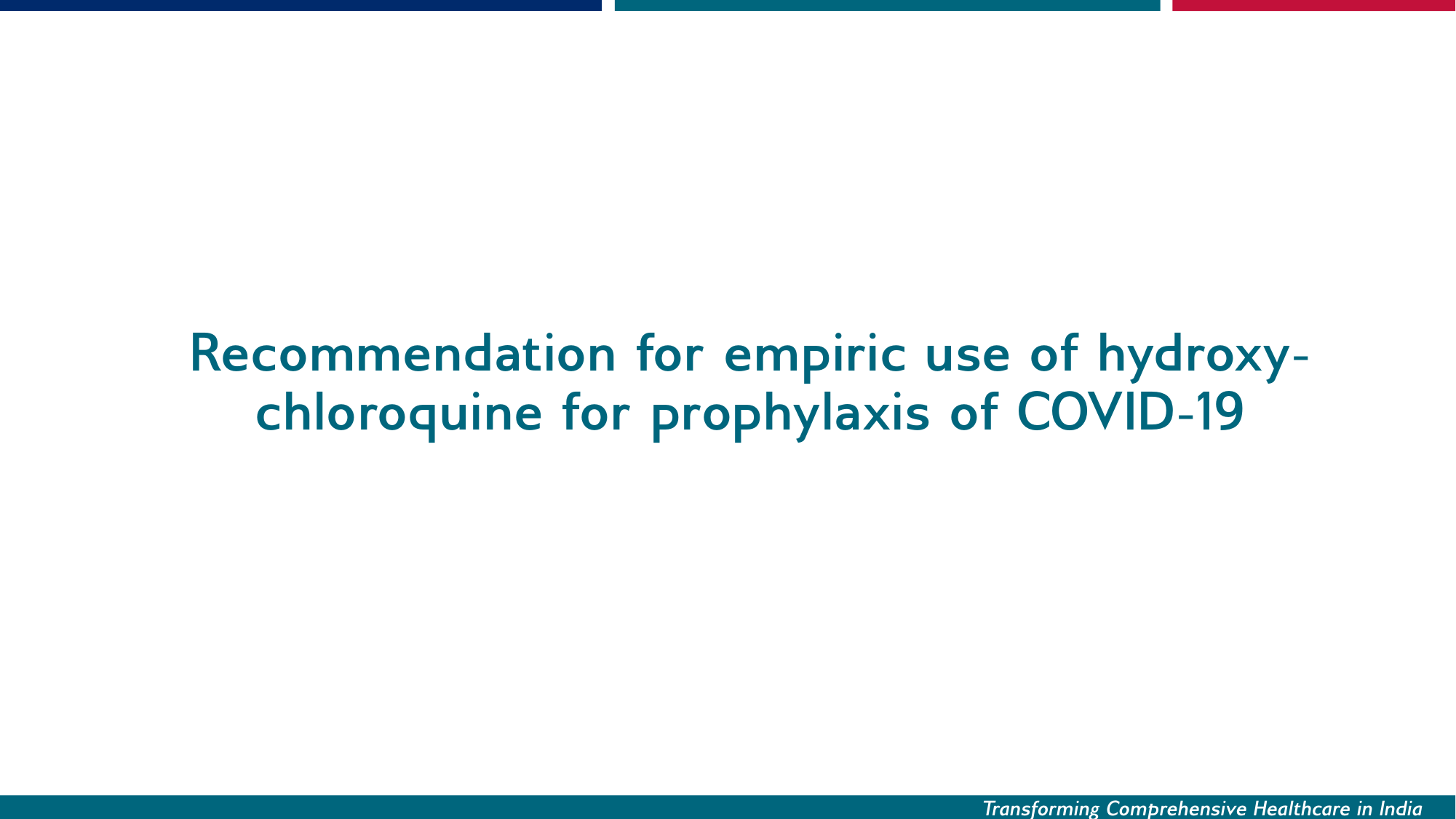

# Recommendation for empiric use of hydroxy-chloroquine for prophylaxis of COVID-19